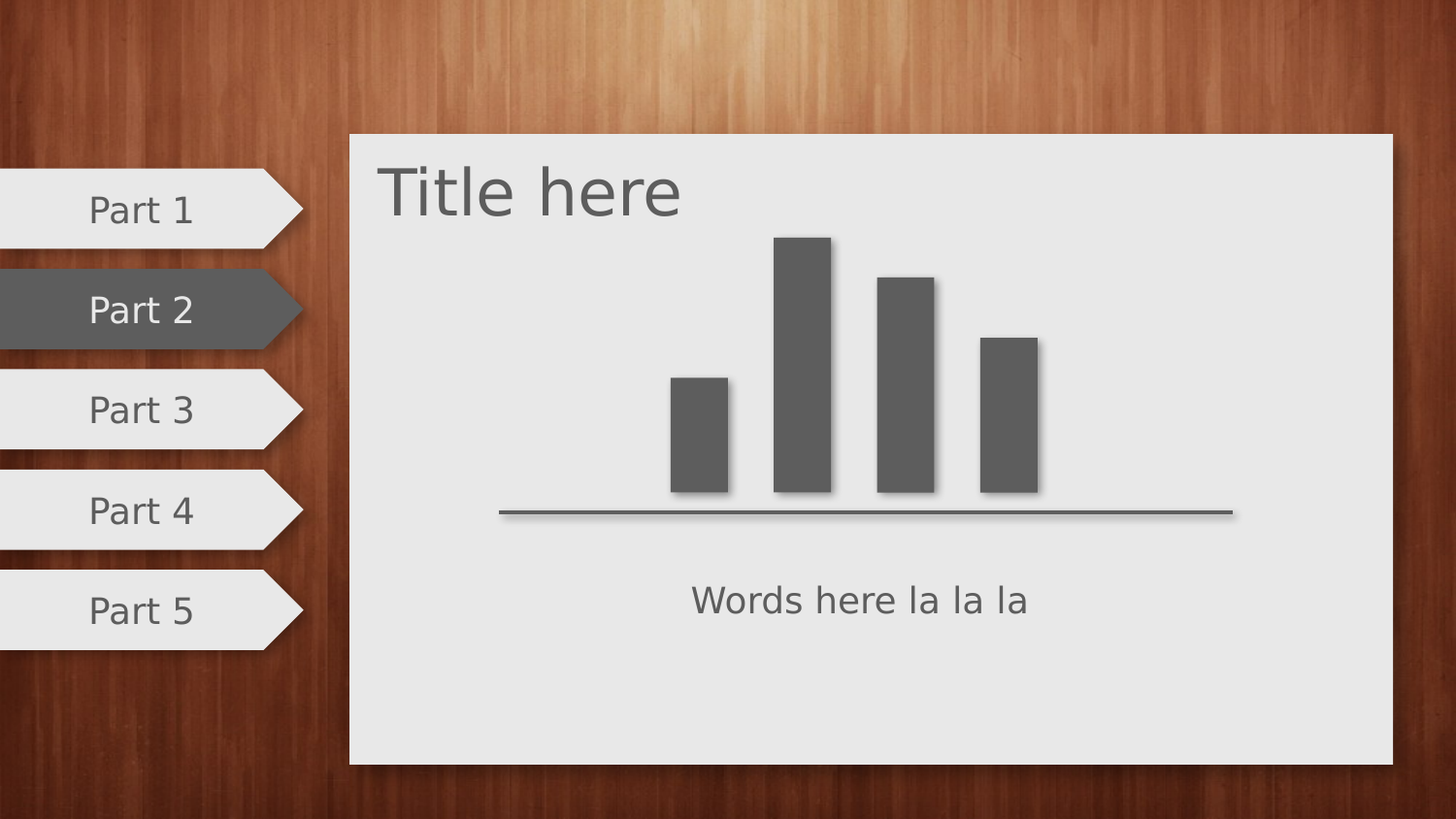

Title here
Part 1

Part 2

Part 3

Part 4
Words here la la la
Part 5